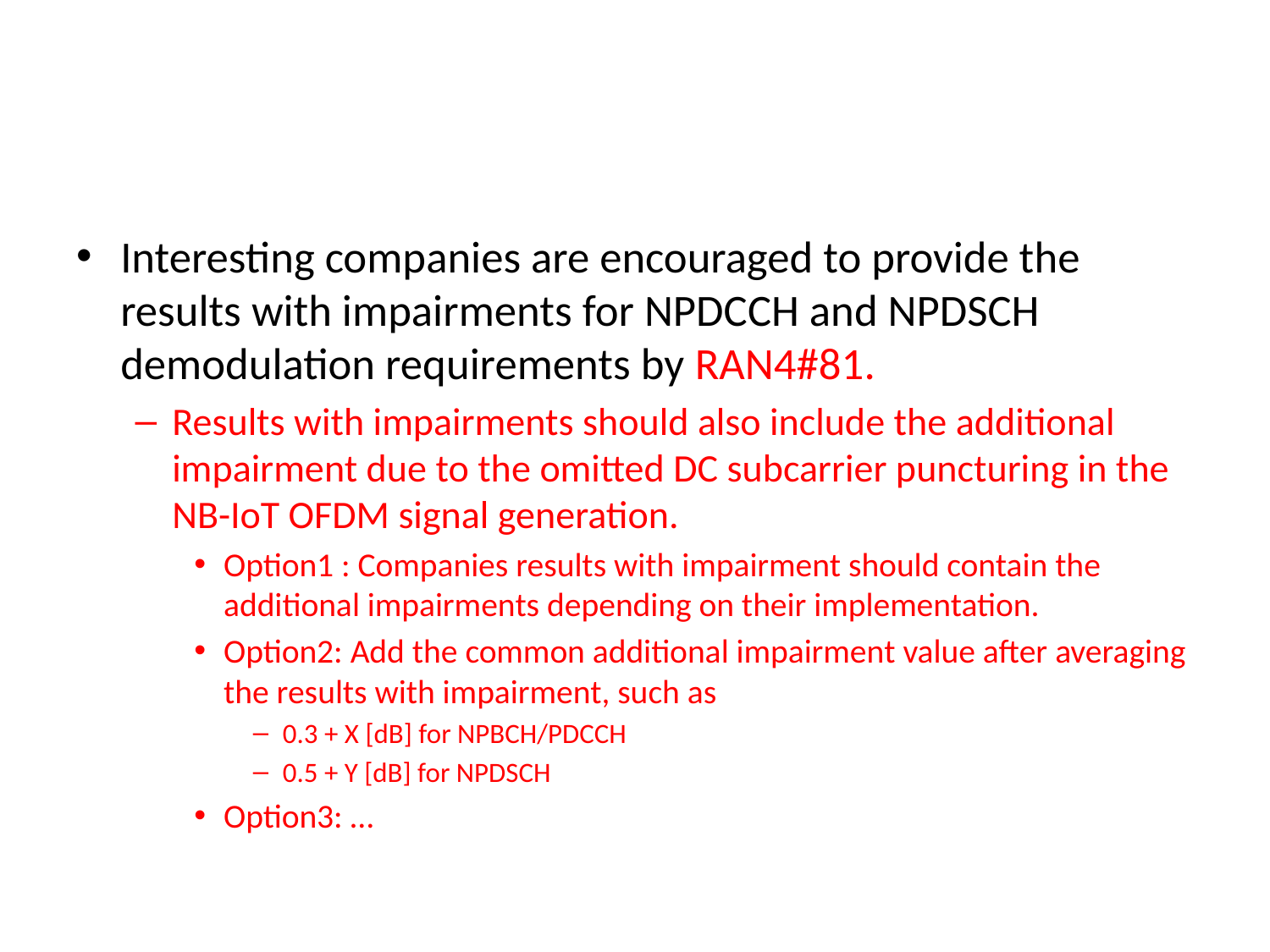

#
Interesting companies are encouraged to provide the results with impairments for NPDCCH and NPDSCH demodulation requirements by RAN4#81.
Results with impairments should also include the additional impairment due to the omitted DC subcarrier puncturing in the NB-IoT OFDM signal generation.
Option1 : Companies results with impairment should contain the additional impairments depending on their implementation.
Option2: Add the common additional impairment value after averaging the results with impairment, such as
0.3 + X [dB] for NPBCH/PDCCH
0.5 + Y [dB] for NPDSCH
Option3: …